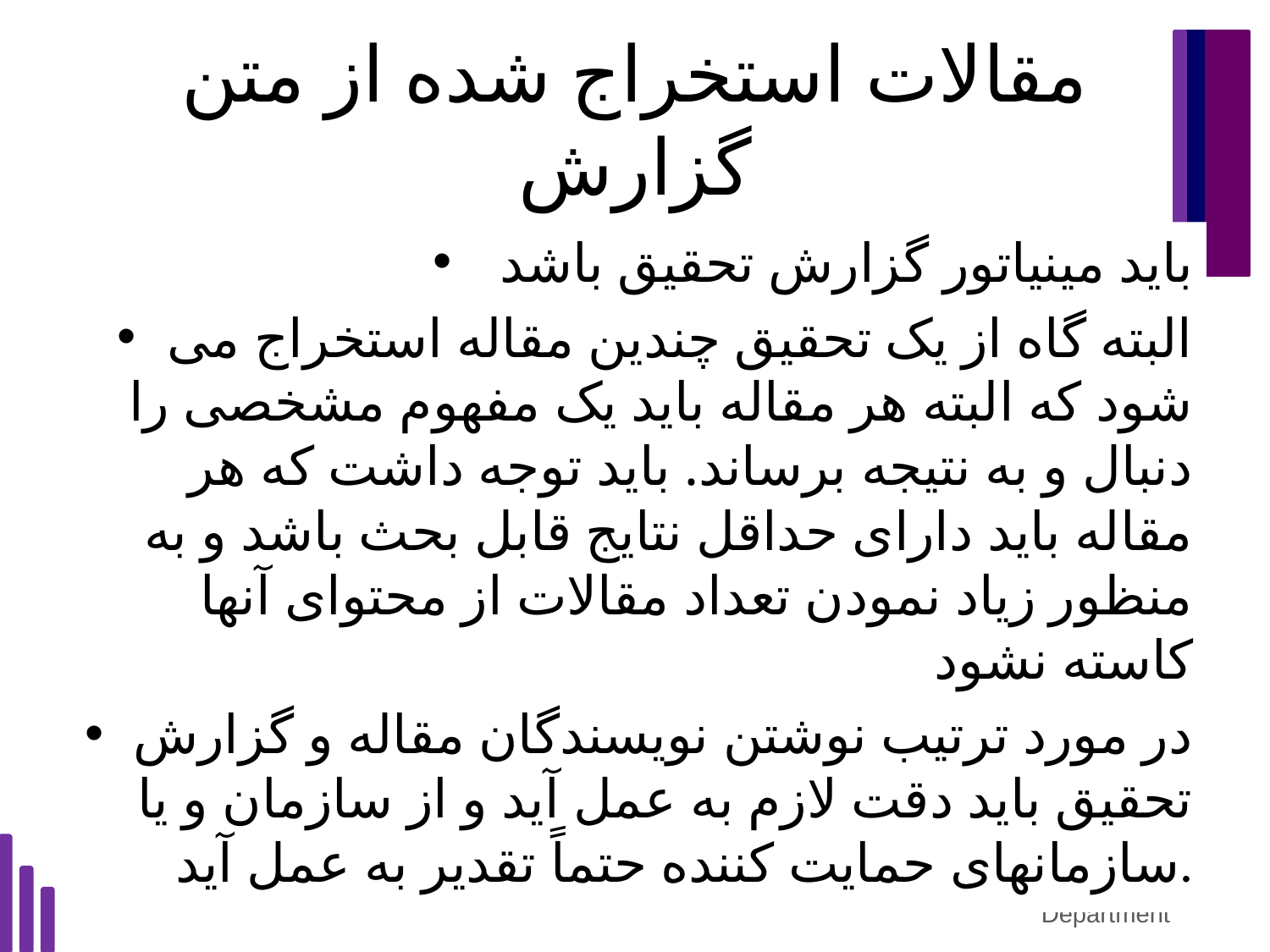

# مقالات استخراج شده از متن گزارش
باید مینیاتور گزارش تحقیق باشد
البته گاه از یک تحقیق چندین مقاله استخراج می شود که البته هر مقاله باید یک مفهوم مشخصی را دنبال و به نتیجه برساند. باید توجه داشت که هر مقاله باید دارای حداقل نتایج قابل بحث باشد و به منظور زیاد نمودن تعداد مقالات از محتوای آنها کاسته نشود
در مورد ترتیب نوشتن نویسندگان مقاله و گزارش تحقیق باید دقت لازم به عمل آید و از سازمان و یا سازمانهای حمایت کننده حتماً تقدیر به عمل آید.